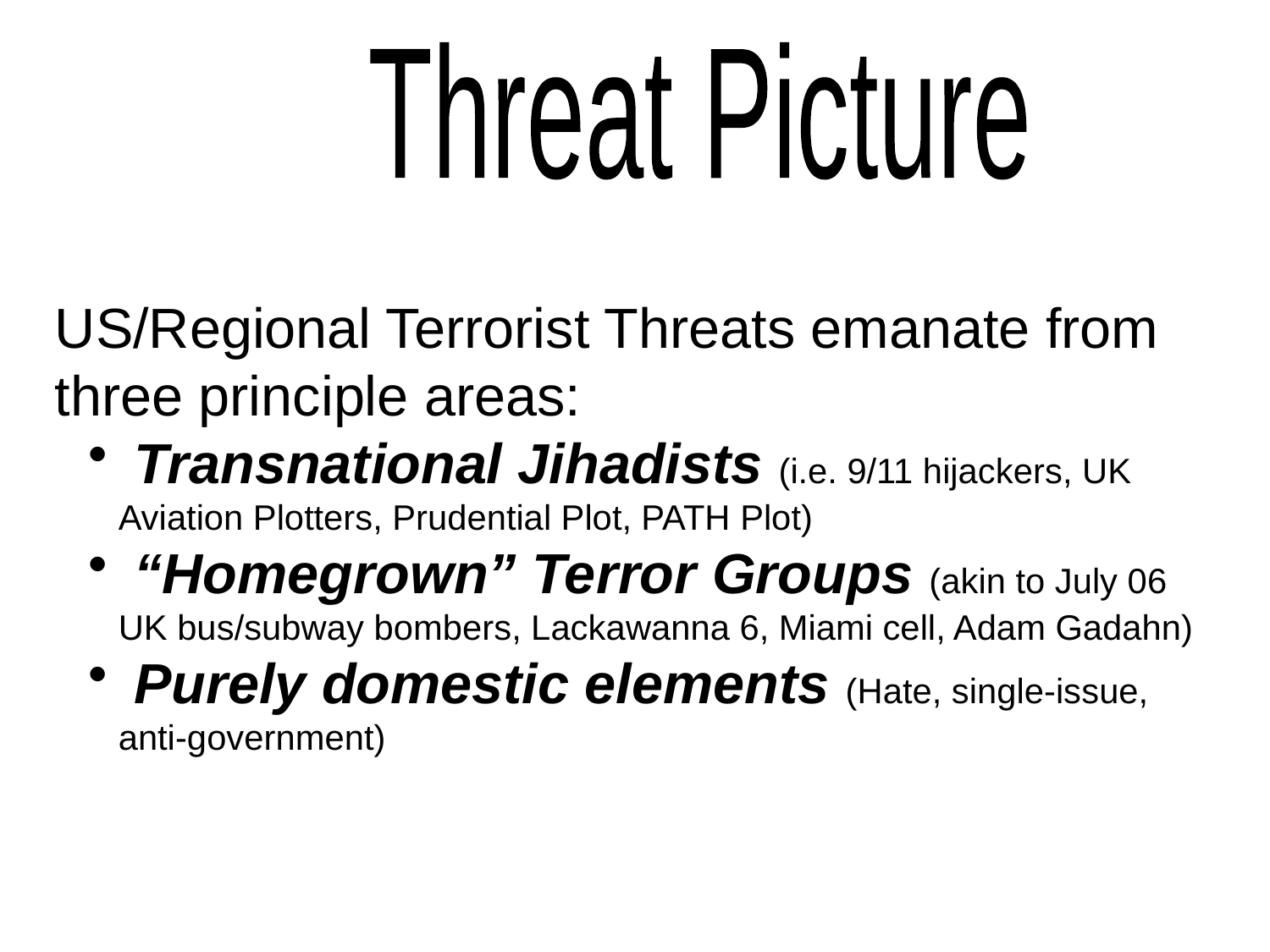

Threat Picture
US/Regional Terrorist Threats emanate from three principle areas:
 Transnational Jihadists (i.e. 9/11 hijackers, UK Aviation Plotters, Prudential Plot, PATH Plot)
 “Homegrown” Terror Groups (akin to July 06 UK bus/subway bombers, Lackawanna 6, Miami cell, Adam Gadahn)
 Purely domestic elements (Hate, single-issue, anti-government)